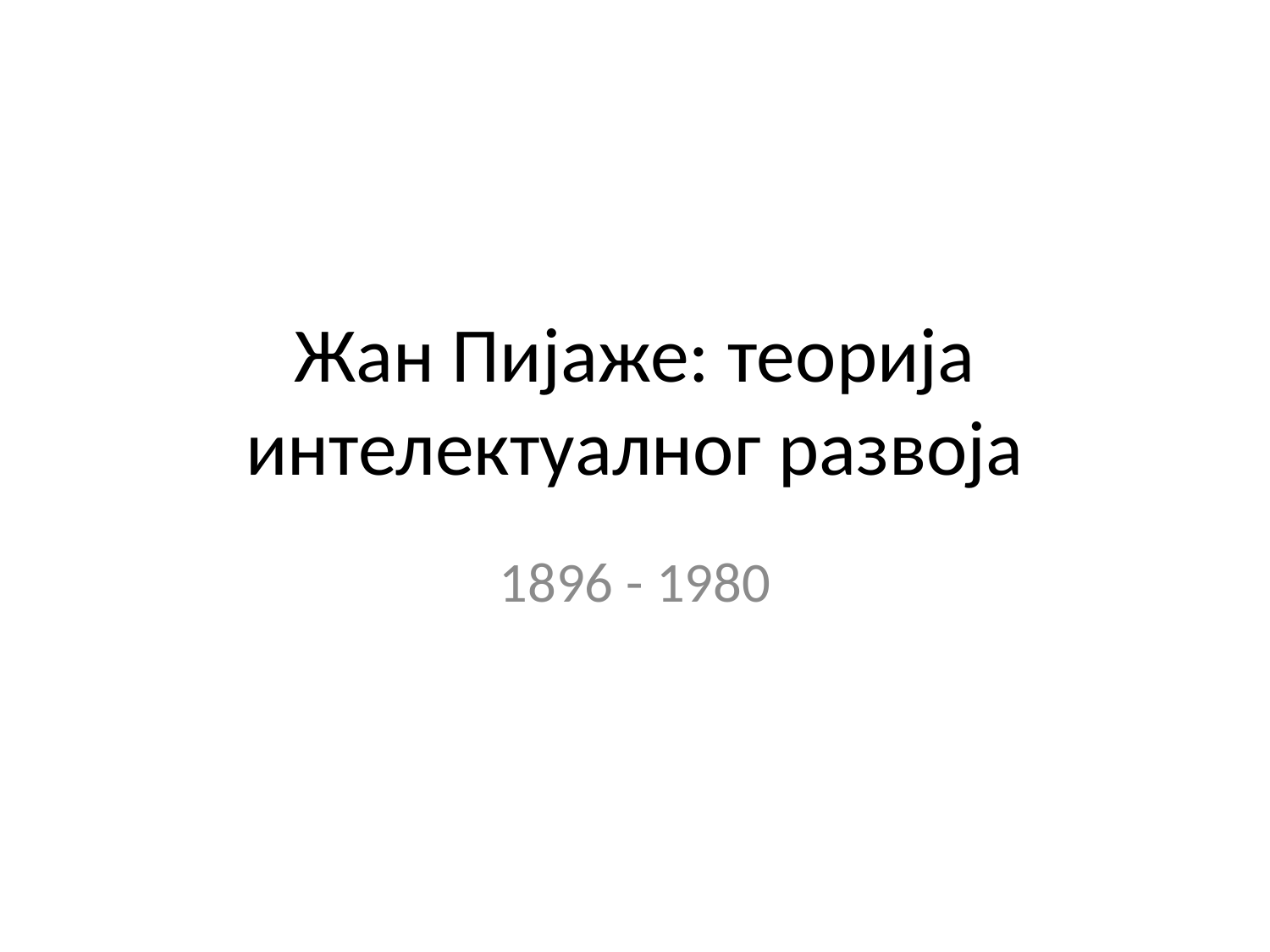

# Жан Пијаже: теорија интелектуалног развоја
1896 - 1980